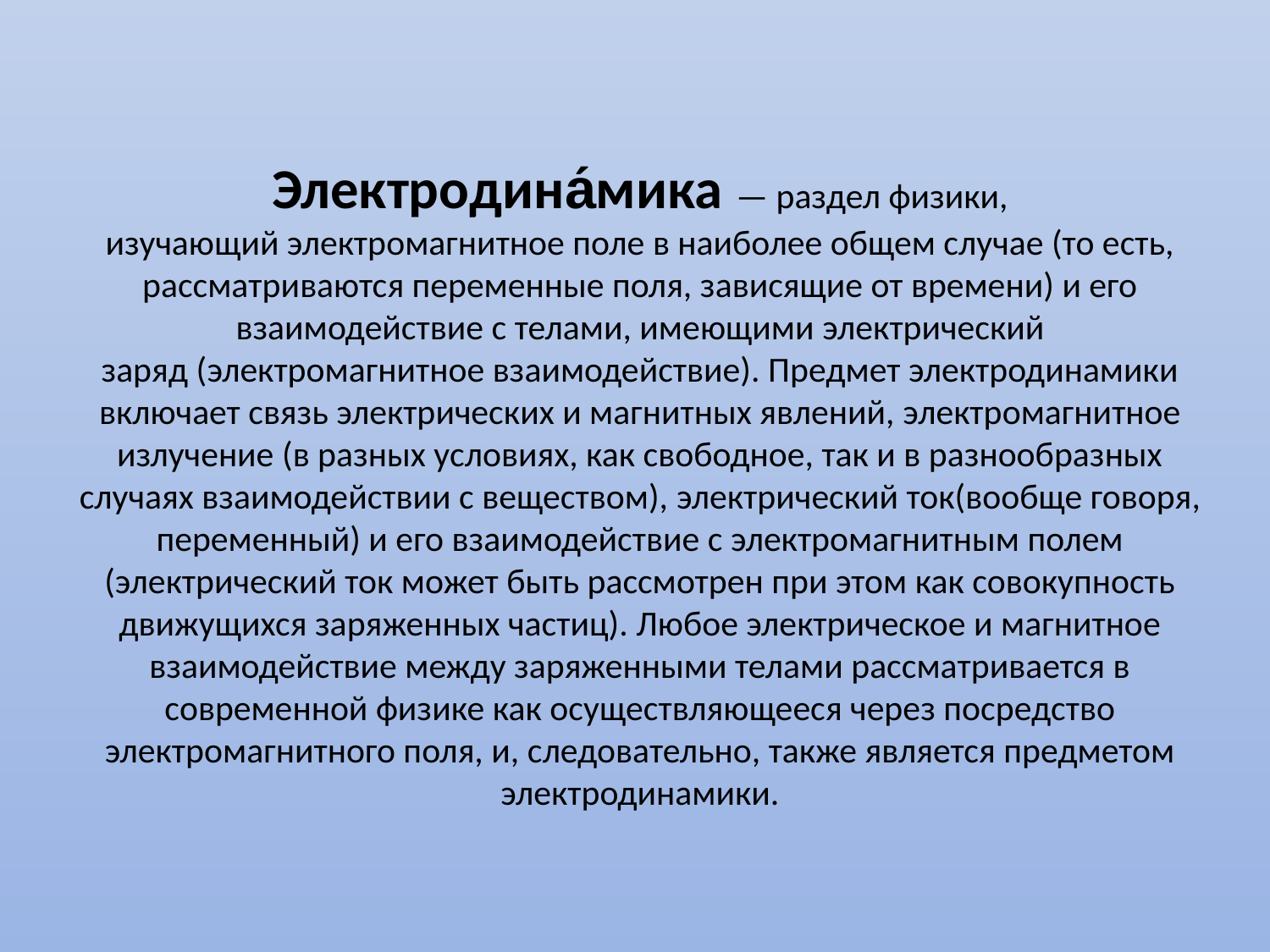

# Электродина́мика — раздел физики, изучающий электромагнитное поле в наиболее общем случае (то есть, рассматриваются переменные поля, зависящие от времени) и его взаимодействие с телами, имеющими электрический заряд (электромагнитное взаимодействие). Предмет электродинамики включает связь электрических и магнитных явлений, электромагнитное излучение (в разных условиях, как свободное, так и в разнообразных случаях взаимодействии с веществом), электрический ток(вообще говоря, переменный) и его взаимодействие с электромагнитным полем (электрический ток может быть рассмотрен при этом как совокупность движущихся заряженных частиц). Любое электрическое и магнитное взаимодействие между заряженными телами рассматривается в современной физике как осуществляющееся через посредство электромагнитного поля, и, следовательно, также является предметом электродинамики.